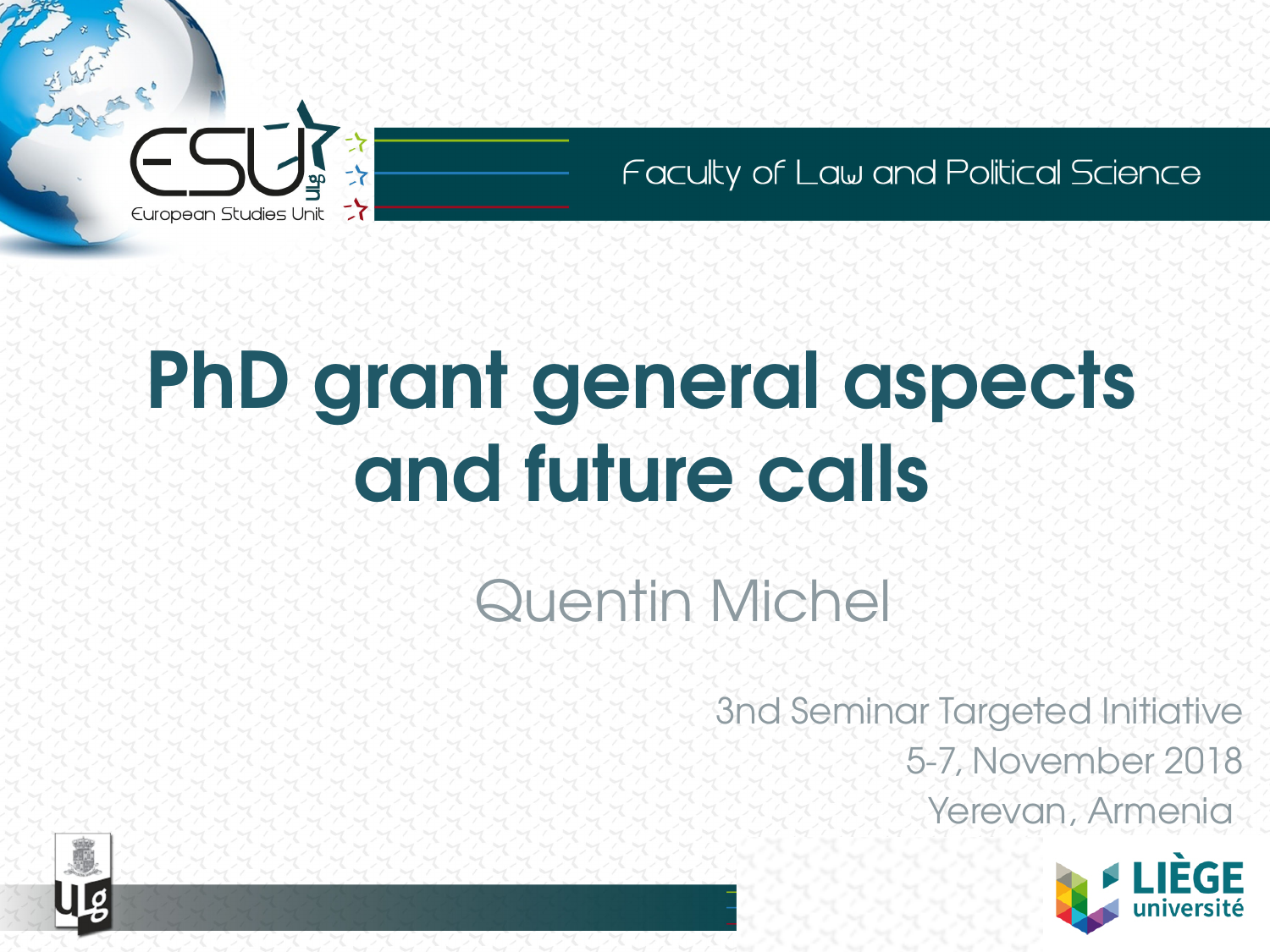

# PhD grant general aspects and future calls
Quentin Michel
3nd Seminar Targeted Initiative
5-7, November 2018
Yerevan, Armenia